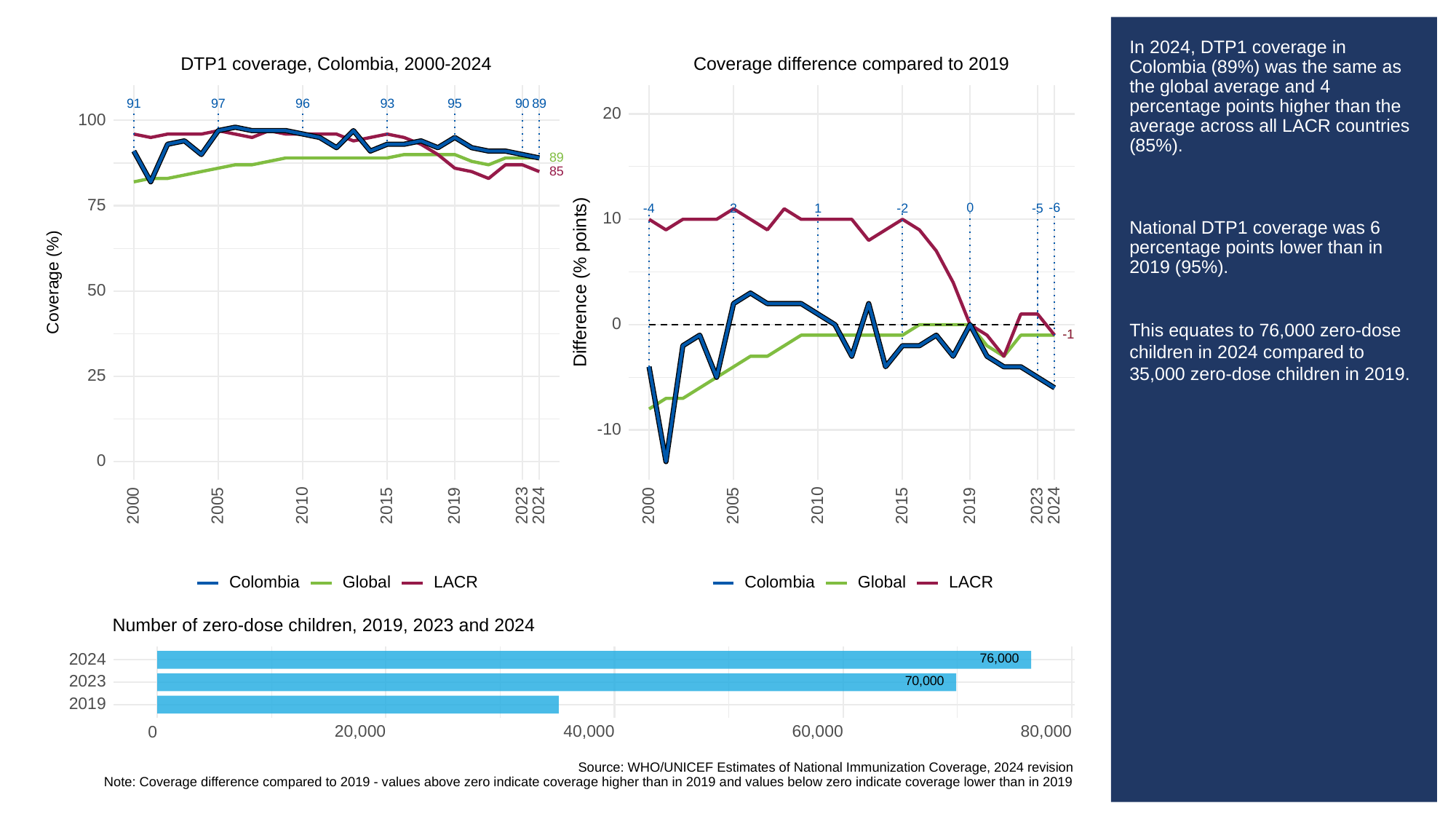

# In 2024, DTP1 coverage in Colombia (89%) was the same as the global average and 4 percentage points higher than the average across all LACR countries (85%).

National DTP1 coverage was 6 percentage points lower than in 2019 (95%).

This equates to 76,000 zero-dose children in 2024 compared to 35,000 zero-dose children in 2019.

DTP1 coverage, Colombia, 2000-2024
Coverage difference compared to 2019

93
91
97
96
95
90
89
20

100

89

85
75
0
-6
2
1
-2
-5
-4

10

Difference (% points)
Coverage (%)
50

0

-1
-1

25

-10

0

2023
2023
2000
2005
2010
2015
2019
2024
2000
2005
2010
2015
2019
2024
Colombia
Global
LACR
Colombia
Global
LACR

Number of zero-dose children, 2019, 2023 and 2024

76,000
2024

70,000
2023

2019

20,000
40,000
60,000
80,000
0
Source: WHO/UNICEF Estimates of National Immunization Coverage, 2024 revision
Note: Coverage difference compared to 2019 - values above zero indicate coverage higher than in 2019 and values below zero indicate coverage lower than in 2019